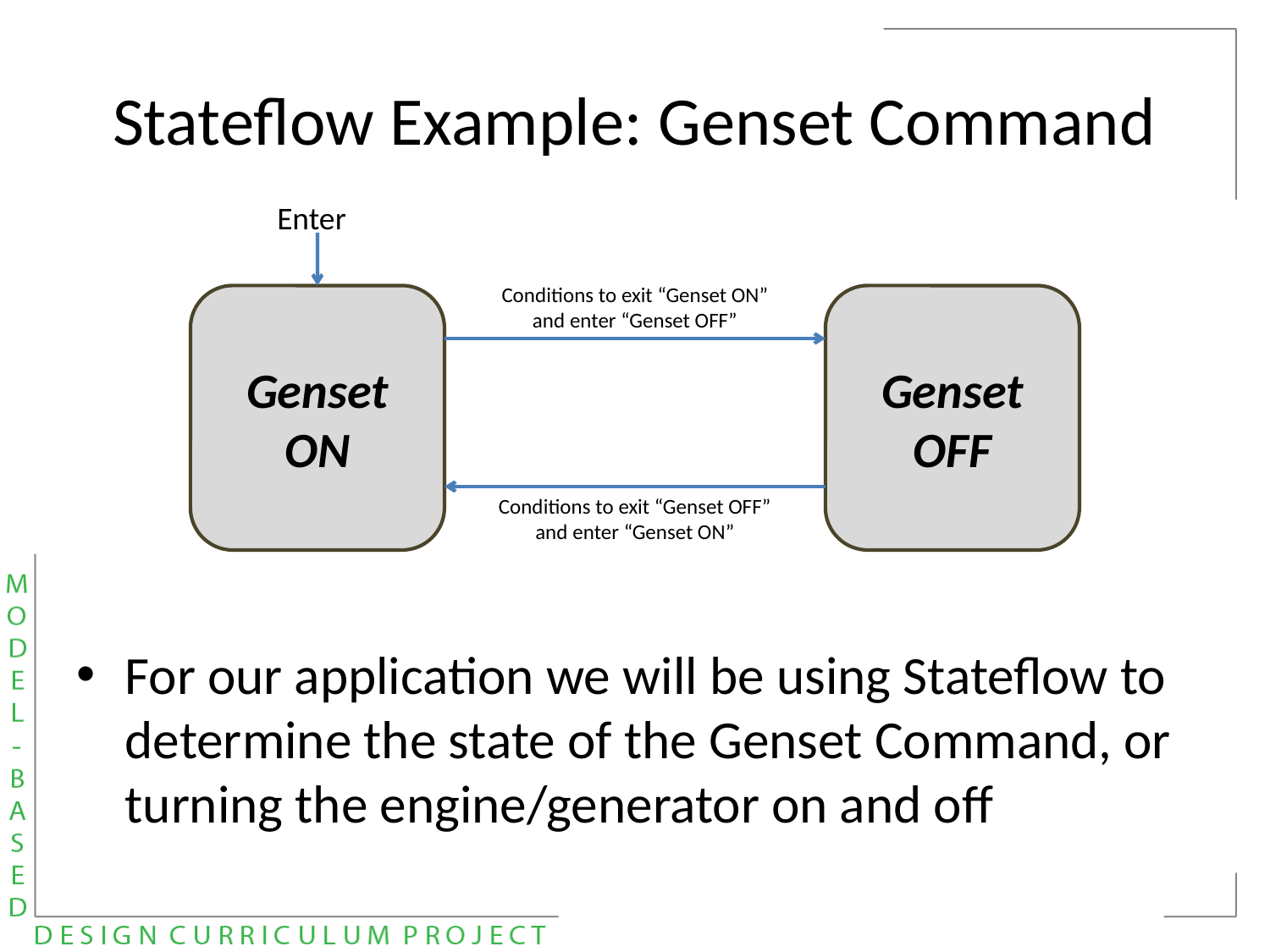

# Stateflow Example: Genset Command
Enter
Conditions to exit “Genset ON” and enter “Genset OFF”
Genset ON
Genset OFF
Conditions to exit “Genset OFF” and enter “Genset ON”
For our application we will be using Stateflow to determine the state of the Genset Command, or turning the engine/generator on and off